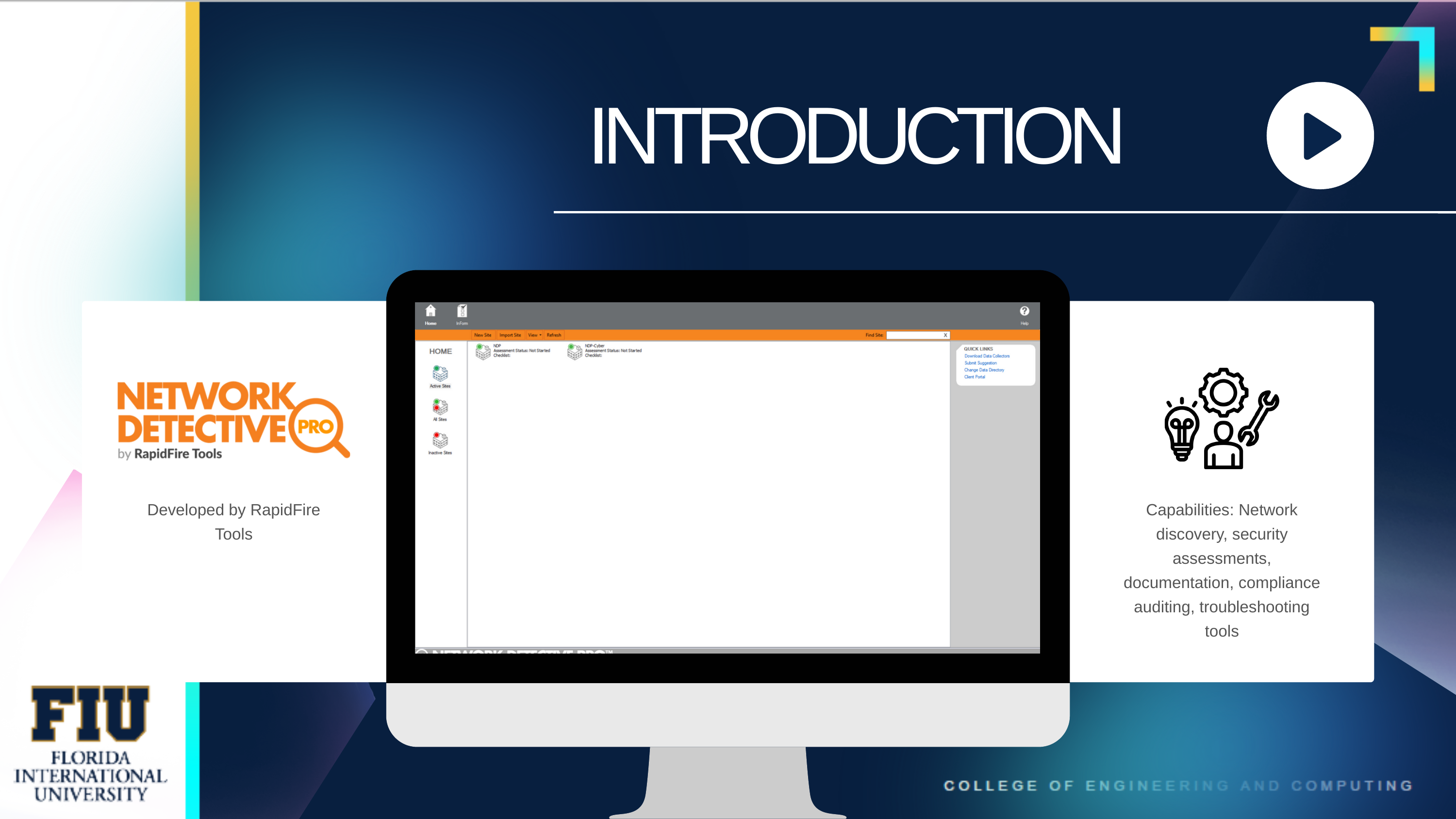

INTRODUCTION

Developed by RapidFire Tools
Capabilities: Network discovery, security assessments, documentation, compliance auditing, troubleshooting tools